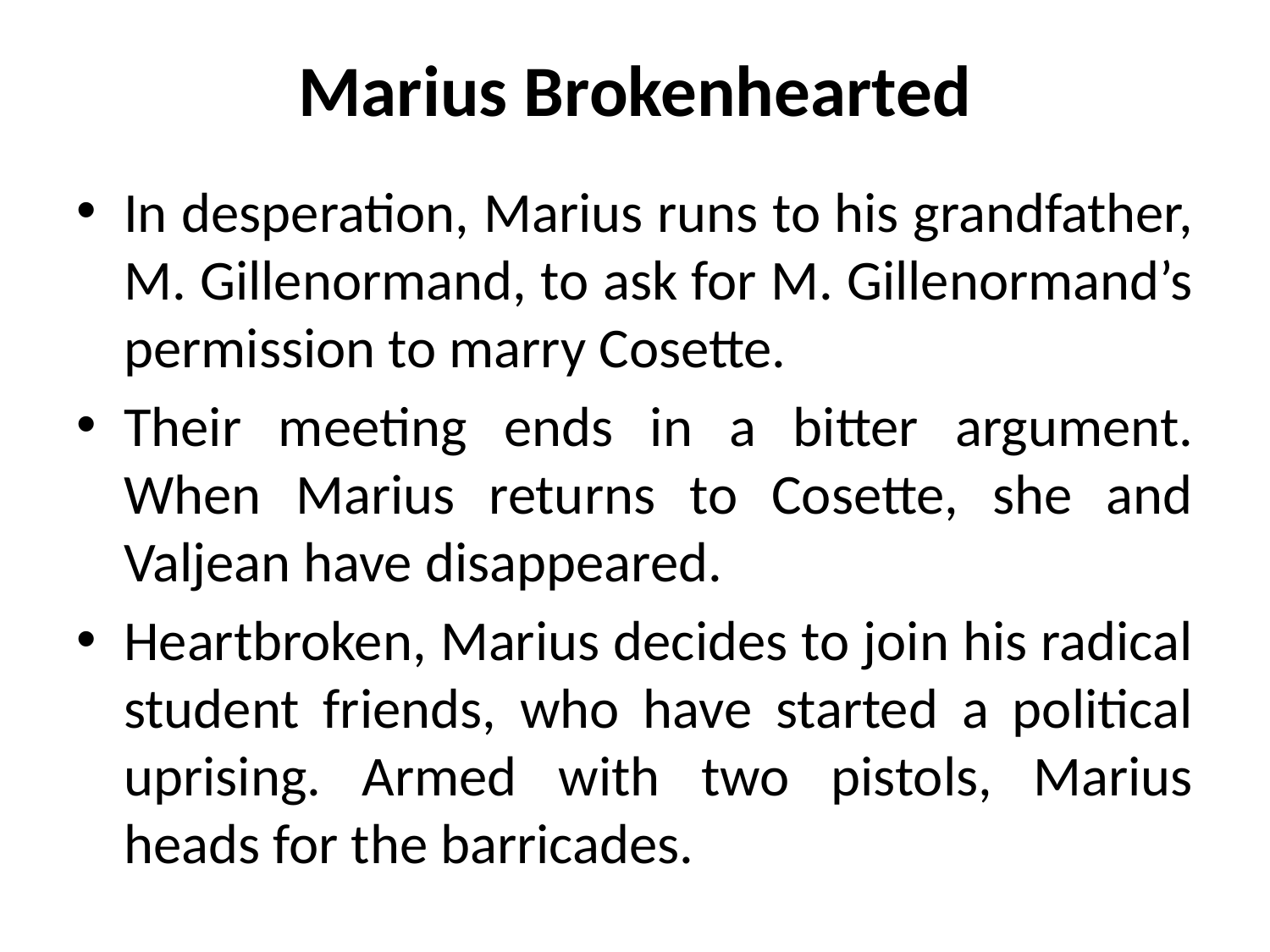

# Marius Brokenhearted
In desperation, Marius runs to his grandfather, M. Gillenormand, to ask for M. Gillenormand’s permission to marry Cosette.
Their meeting ends in a bitter argument. When Marius returns to Cosette, she and Valjean have disappeared.
Heartbroken, Marius decides to join his radical student friends, who have started a political uprising. Armed with two pistols, Marius heads for the barricades.